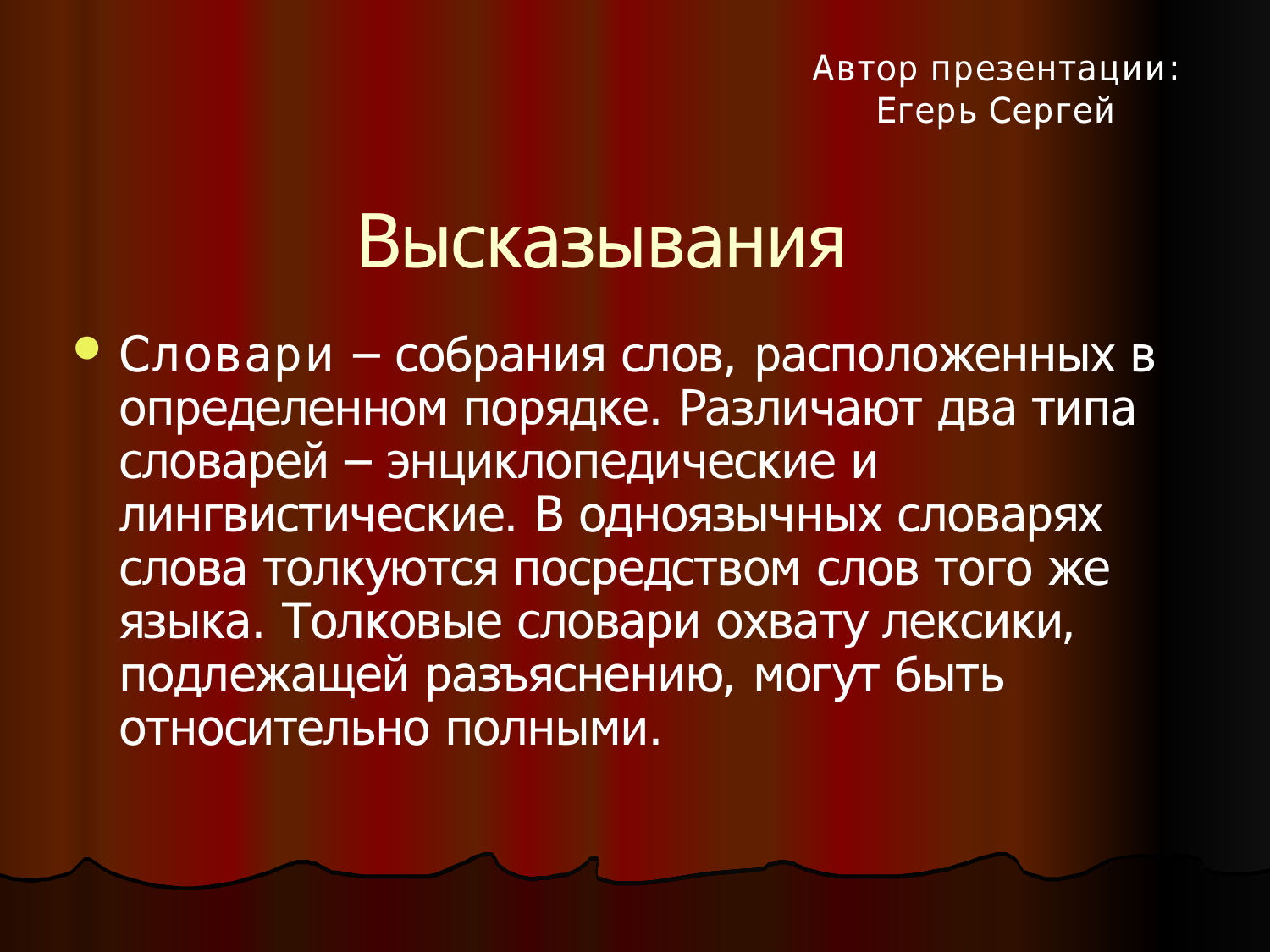

Автор презентации: Егерь Сергей
# Высказывания
Словари – собрания слов, расположенных в определенном порядке. Различают два типа словарей – энциклопедические и лингвистические. В одноязычных словарях слова толкуются посредством слов того же языка. Толковые словари охвату лексики, подлежащей разъяснению, могут быть относительно полными.